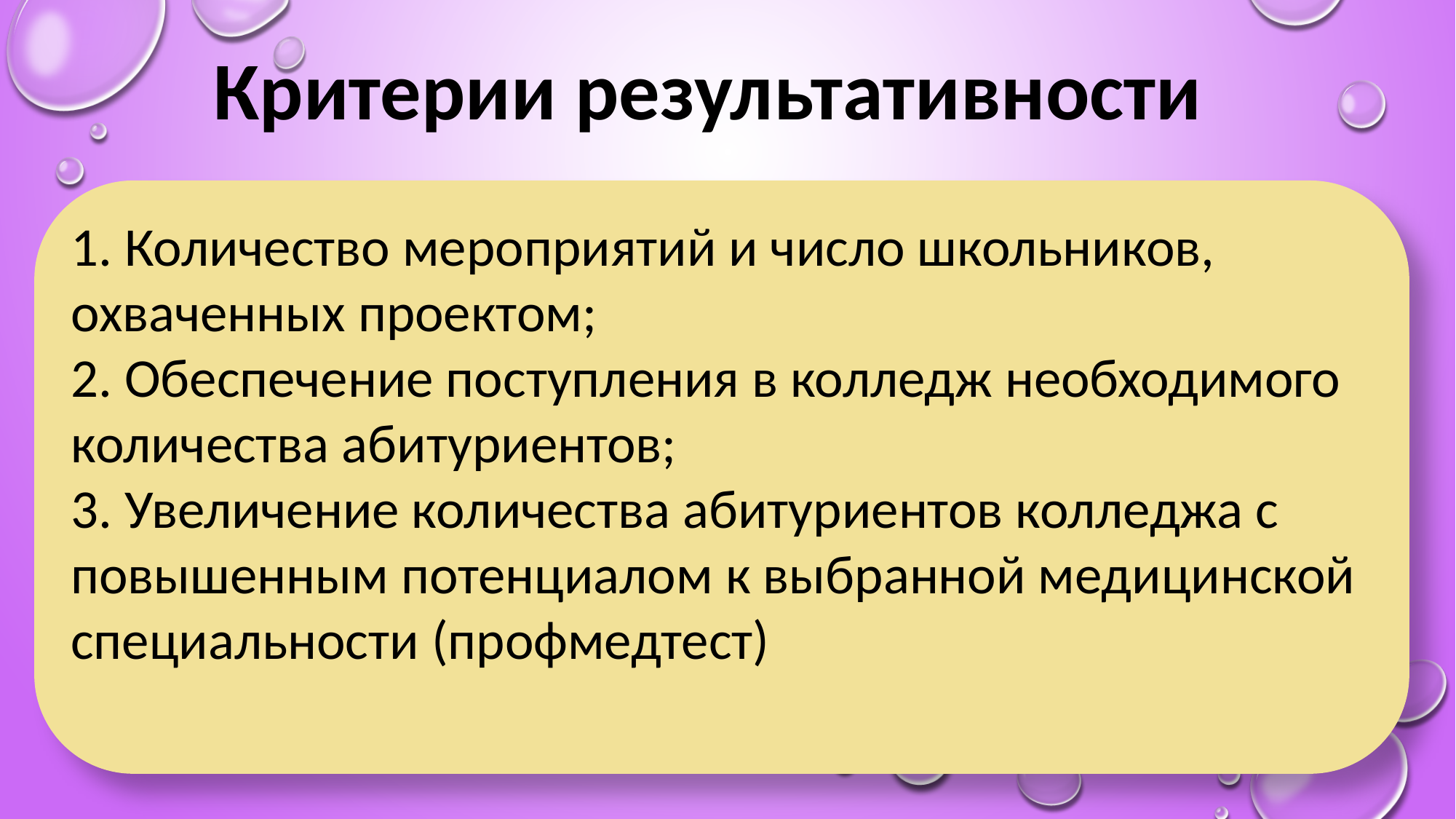

Критерии результативности

1. Количество мероприятий и число школьников, охваченных проектом;
2. Обеспечение поступления в колледж необходимого количества абитуриентов;
3. Увеличение количества абитуриентов колледжа с повышенным потенциалом к выбранной медицинской специальности (профмедтест)